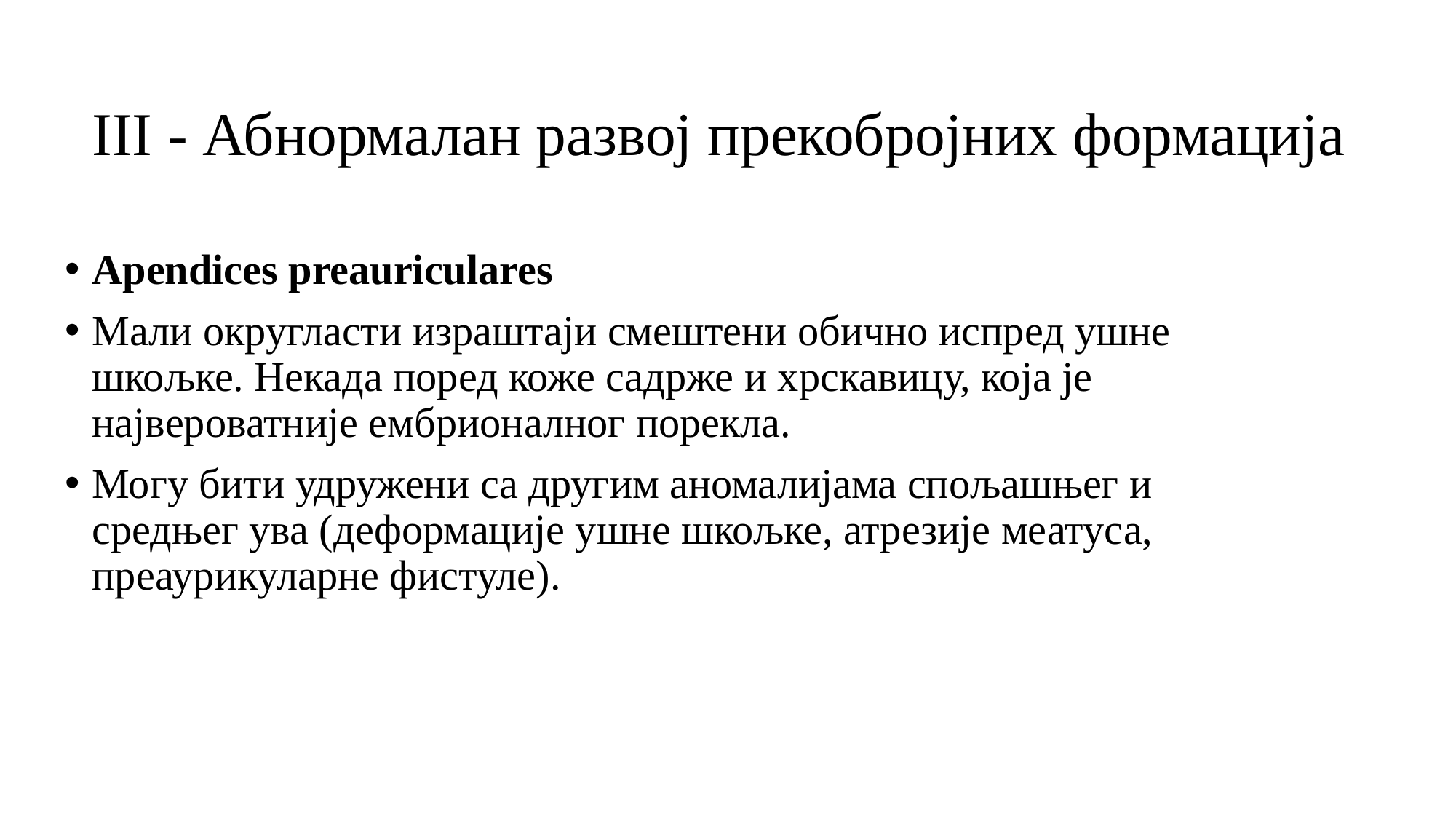

# III - Абнормалан развој прекобројних формација
Apendices preauriculares
Мали округласти израштаји смештени обично испред ушне шкољке. Некада поред коже садрже и хрскавицу, која је највероватније ембрионалног порекла.
Могу бити удружени са другим аномалијама спољашњег и средњег ува (деформације ушне шкољке, атрезије меатуса, преаурикуларне фистуле).